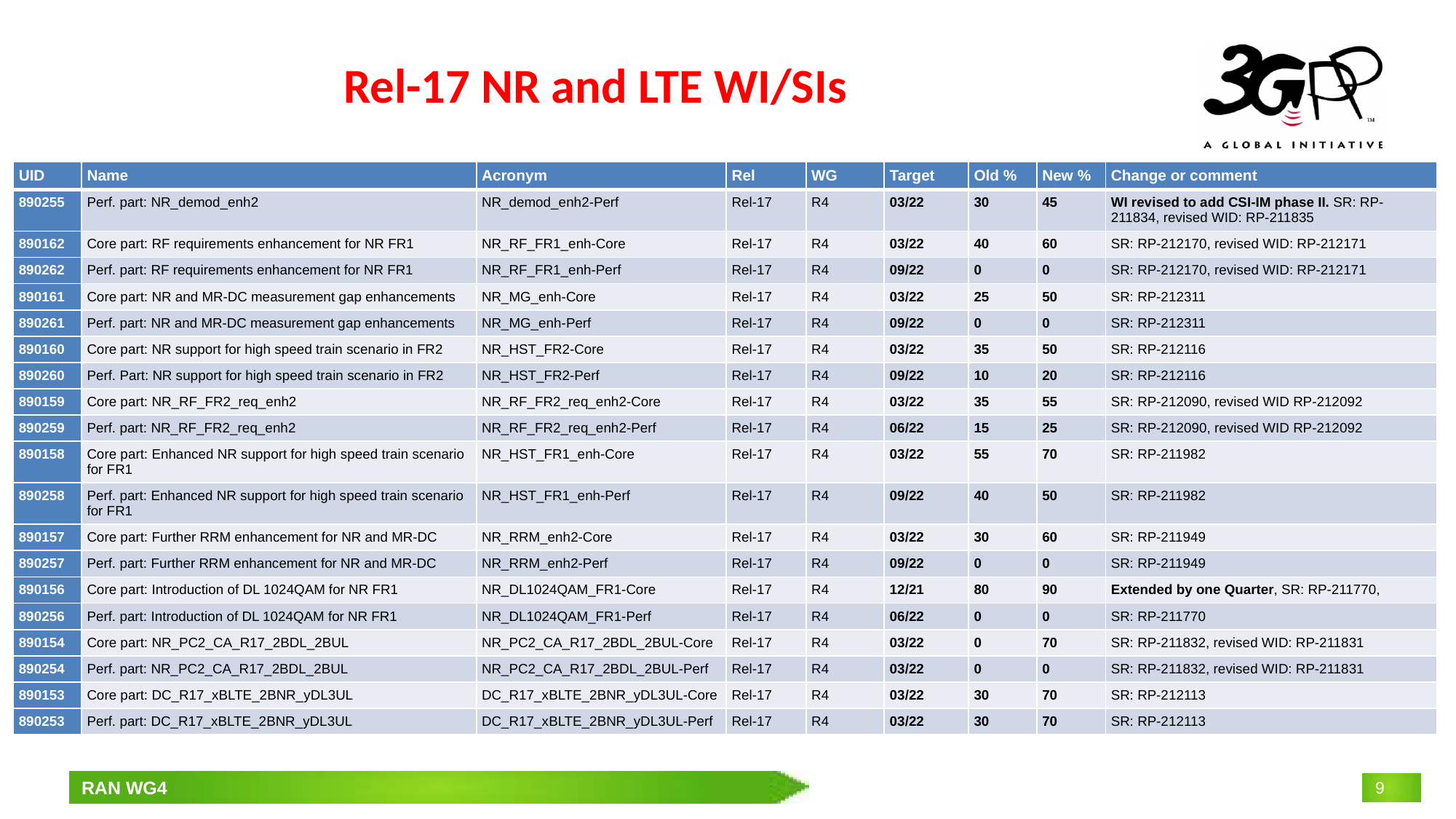

# Rel-17 NR and LTE WI/SIs
| UID | Name | Acronym | Rel | WG | Target | Old % | New % | Change or comment |
| --- | --- | --- | --- | --- | --- | --- | --- | --- |
| 890255 | Perf. part: NR\_demod\_enh2 | NR\_demod\_enh2-Perf | Rel-17 | R4 | 03/22 | 30 | 45 | WI revised to add CSI-IM phase II. SR: RP-211834, revised WID: RP-211835 |
| 890162 | Core part: RF requirements enhancement for NR FR1 | NR\_RF\_FR1\_enh-Core | Rel-17 | R4 | 03/22 | 40 | 60 | SR: RP-212170, revised WID: RP-212171 |
| 890262 | Perf. part: RF requirements enhancement for NR FR1 | NR\_RF\_FR1\_enh-Perf | Rel-17 | R4 | 09/22 | 0 | 0 | SR: RP-212170, revised WID: RP-212171 |
| 890161 | Core part: NR and MR-DC measurement gap enhancements | NR\_MG\_enh-Core | Rel-17 | R4 | 03/22 | 25 | 50 | SR: RP-212311 |
| 890261 | Perf. part: NR and MR-DC measurement gap enhancements | NR\_MG\_enh-Perf | Rel-17 | R4 | 09/22 | 0 | 0 | SR: RP-212311 |
| 890160 | Core part: NR support for high speed train scenario in FR2 | NR\_HST\_FR2-Core | Rel-17 | R4 | 03/22 | 35 | 50 | SR: RP-212116 |
| 890260 | Perf. Part: NR support for high speed train scenario in FR2 | NR\_HST\_FR2-Perf | Rel-17 | R4 | 09/22 | 10 | 20 | SR: RP-212116 |
| 890159 | Core part: NR\_RF\_FR2\_req\_enh2 | NR\_RF\_FR2\_req\_enh2-Core | Rel-17 | R4 | 03/22 | 35 | 55 | SR: RP-212090, revised WID RP-212092 |
| 890259 | Perf. part: NR\_RF\_FR2\_req\_enh2 | NR\_RF\_FR2\_req\_enh2-Perf | Rel-17 | R4 | 06/22 | 15 | 25 | SR: RP-212090, revised WID RP-212092 |
| 890158 | Core part: Enhanced NR support for high speed train scenario for FR1 | NR\_HST\_FR1\_enh-Core | Rel-17 | R4 | 03/22 | 55 | 70 | SR: RP-211982 |
| 890258 | Perf. part: Enhanced NR support for high speed train scenario for FR1 | NR\_HST\_FR1\_enh-Perf | Rel-17 | R4 | 09/22 | 40 | 50 | SR: RP-211982 |
| 890157 | Core part: Further RRM enhancement for NR and MR-DC | NR\_RRM\_enh2-Core | Rel-17 | R4 | 03/22 | 30 | 60 | SR: RP-211949 |
| 890257 | Perf. part: Further RRM enhancement for NR and MR-DC | NR\_RRM\_enh2-Perf | Rel-17 | R4 | 09/22 | 0 | 0 | SR: RP-211949 |
| 890156 | Core part: Introduction of DL 1024QAM for NR FR1 | NR\_DL1024QAM\_FR1-Core | Rel-17 | R4 | 12/21 | 80 | 90 | Extended by one Quarter, SR: RP-211770, |
| 890256 | Perf. part: Introduction of DL 1024QAM for NR FR1 | NR\_DL1024QAM\_FR1-Perf | Rel-17 | R4 | 06/22 | 0 | 0 | SR: RP-211770 |
| 890154 | Core part: NR\_PC2\_CA\_R17\_2BDL\_2BUL | NR\_PC2\_CA\_R17\_2BDL\_2BUL-Core | Rel-17 | R4 | 03/22 | 0 | 70 | SR: RP-211832, revised WID: RP-211831 |
| 890254 | Perf. part: NR\_PC2\_CA\_R17\_2BDL\_2BUL | NR\_PC2\_CA\_R17\_2BDL\_2BUL-Perf | Rel-17 | R4 | 03/22 | 0 | 0 | SR: RP-211832, revised WID: RP-211831 |
| 890153 | Core part: DC\_R17\_xBLTE\_2BNR\_yDL3UL | DC\_R17\_xBLTE\_2BNR\_yDL3UL-Core | Rel-17 | R4 | 03/22 | 30 | 70 | SR: RP-212113 |
| 890253 | Perf. part: DC\_R17\_xBLTE\_2BNR\_yDL3UL | DC\_R17\_xBLTE\_2BNR\_yDL3UL-Perf | Rel-17 | R4 | 03/22 | 30 | 70 | SR: RP-212113 |